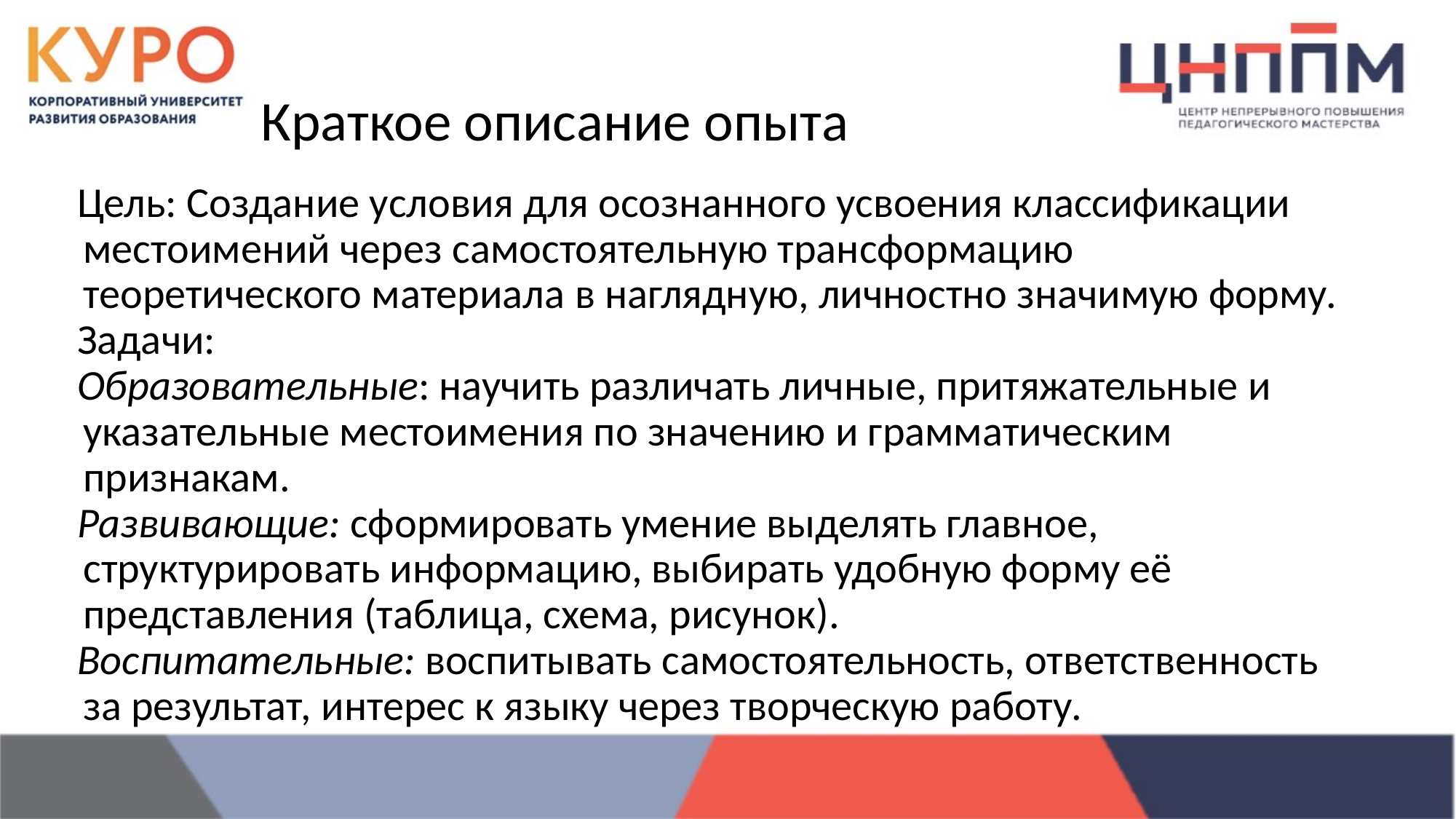

# Краткое описание опыта
Цель: Создание условия для осознанного усвоения классификации местоимений через самостоятельную трансформацию теоретического материала в наглядную, личностно значимую форму.
Задачи:
Образовательные: научить различать личные, притяжательные и указательные местоимения по значению и грамматическим признакам.
Развивающие: сформировать умение выделять главное, структурировать информацию, выбирать удобную форму её представления (таблица, схема, рисунок).
Воспитательные: воспитывать самостоятельность, ответственность за результат, интерес к языку через творческую работу.